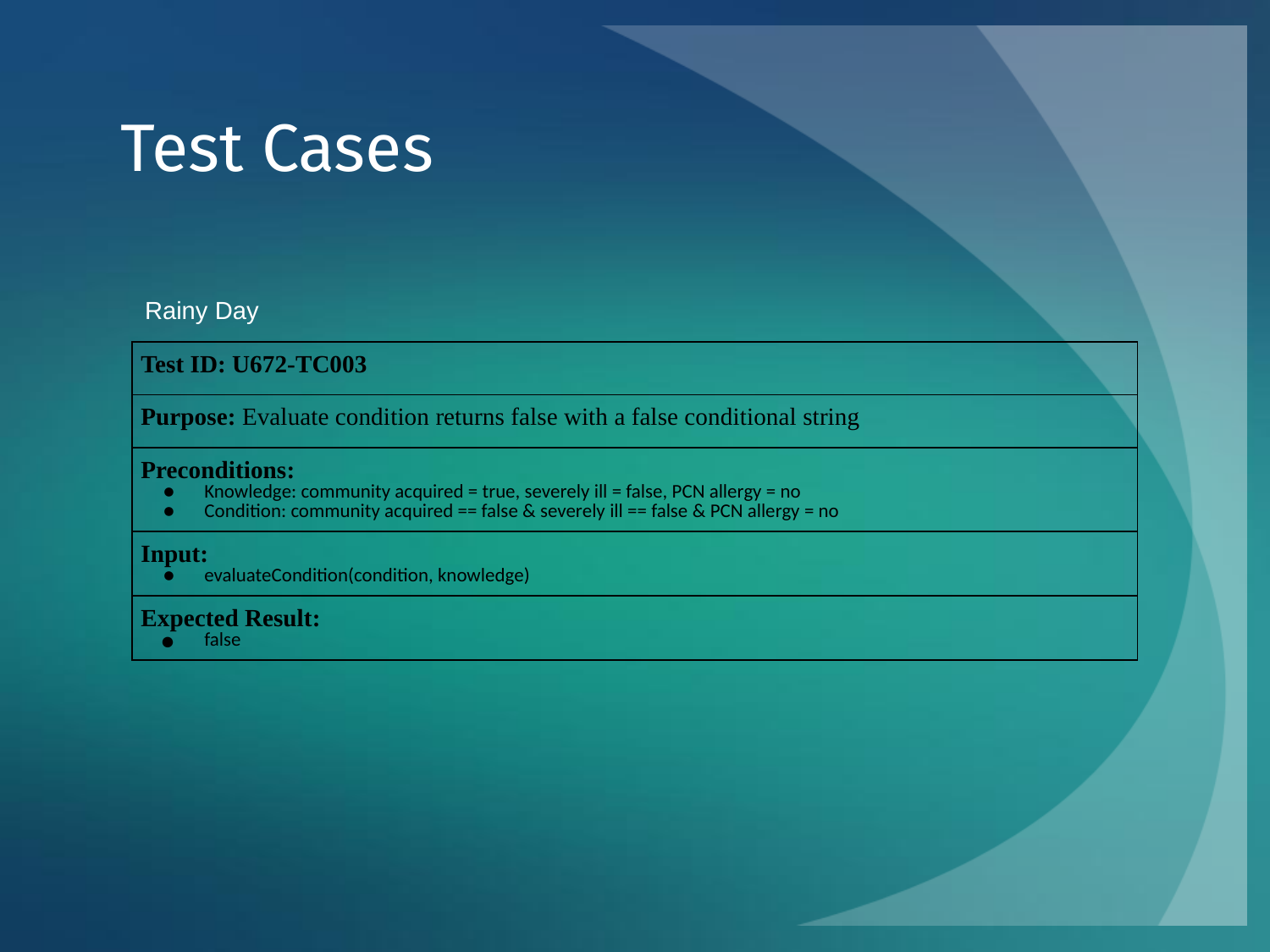

# Test Cases
Rainy Day
| Test ID: U672-TC003 |
| --- |
| Purpose: Evaluate condition returns false with a false conditional string |
| Preconditions: Knowledge: community acquired = true, severely ill = false, PCN allergy = no Condition: community acquired == false & severely ill == false & PCN allergy = no |
| Input: evaluateCondition(condition, knowledge) |
| Expected Result: false |